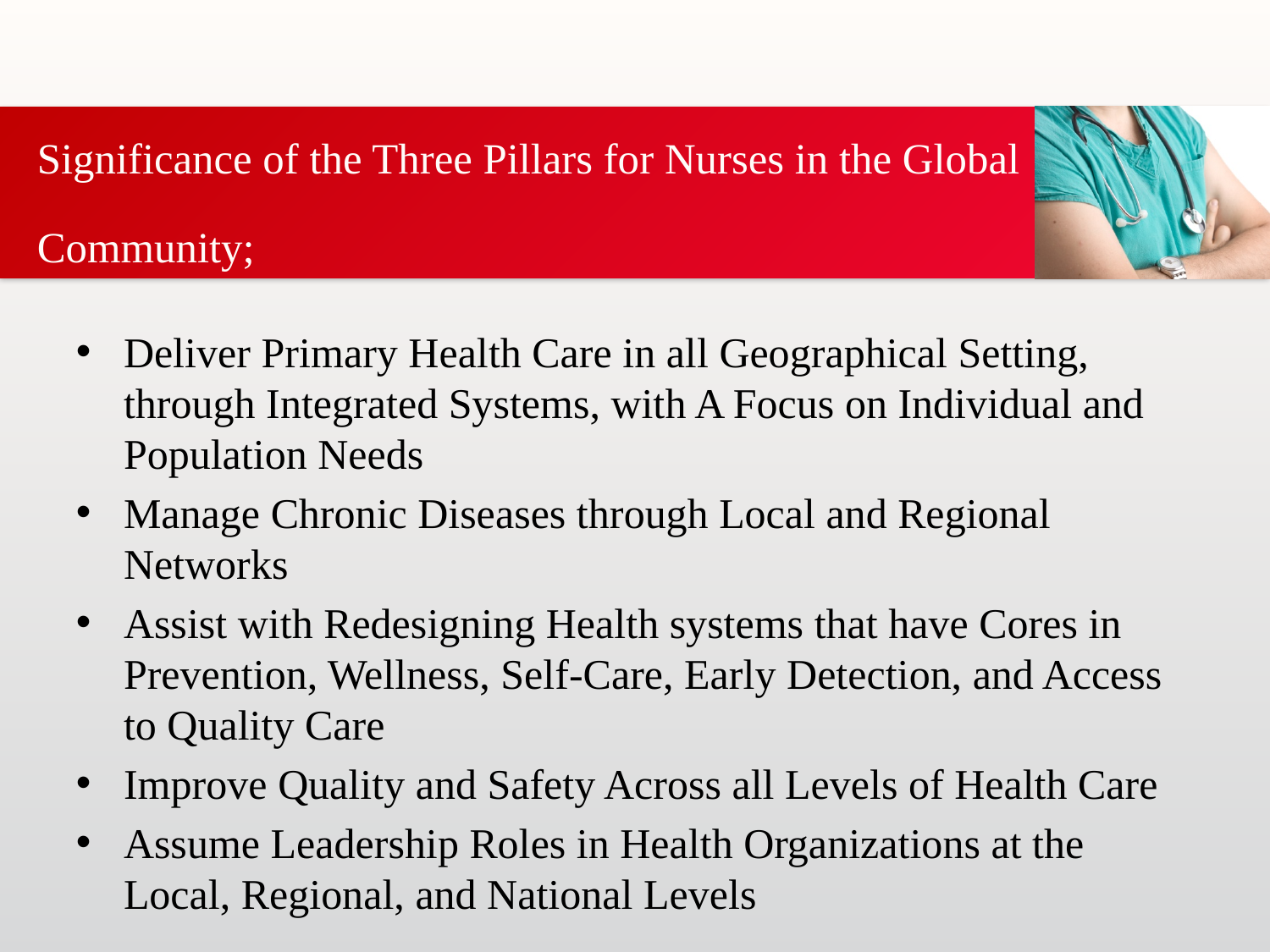

# Significance of the Three Pillars for Nurses in the Global Community;
Deliver Primary Health Care in all Geographical Setting, through Integrated Systems, with A Focus on Individual and Population Needs
Manage Chronic Diseases through Local and Regional Networks
Assist with Redesigning Health systems that have Cores in Prevention, Wellness, Self-Care, Early Detection, and Access to Quality Care
Improve Quality and Safety Across all Levels of Health Care
Assume Leadership Roles in Health Organizations at the Local, Regional, and National Levels